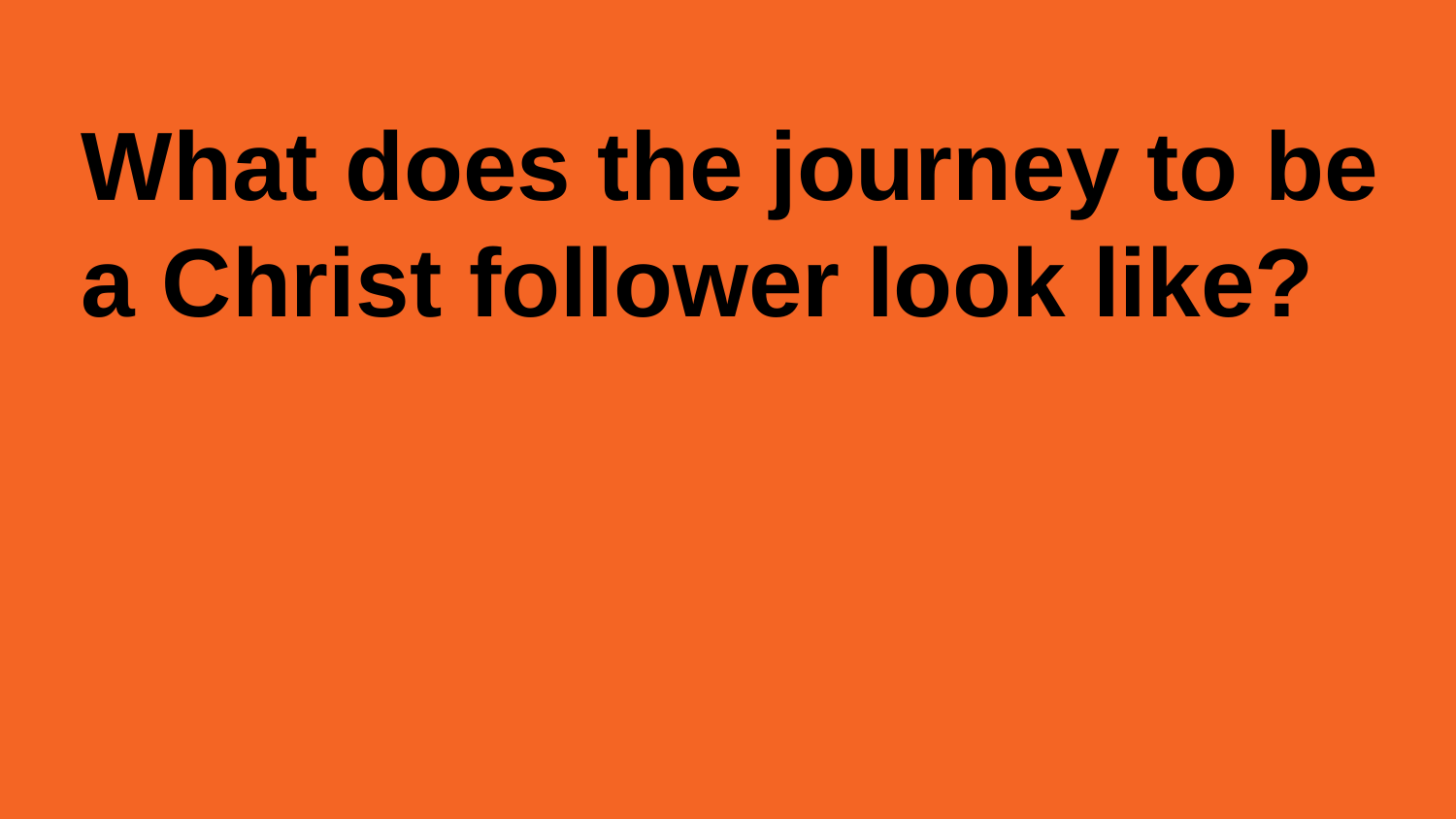

What does the journey to be a Christ follower look like?